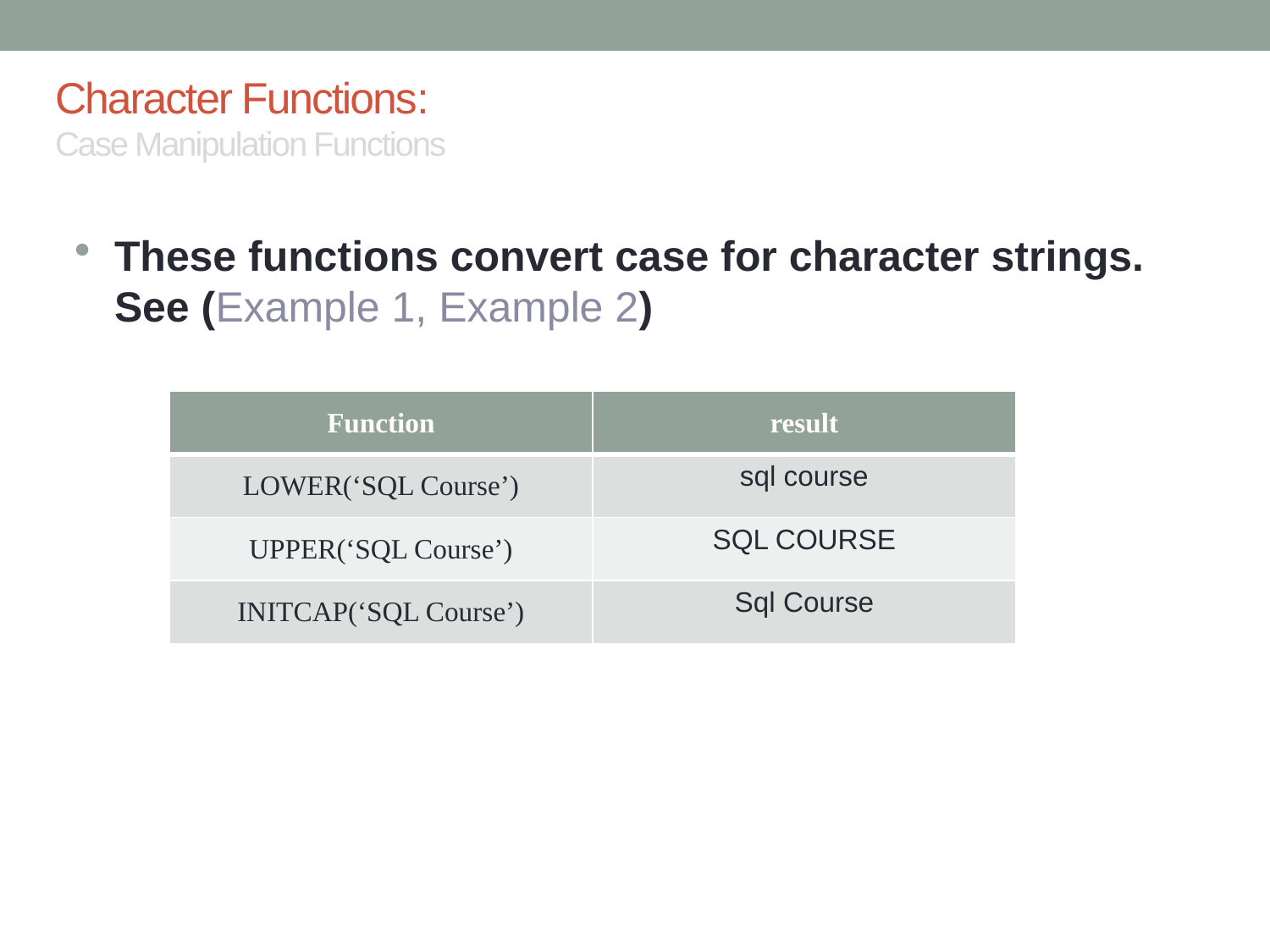

# :Character Functions Case Manipulation Functions
These functions convert case for character strings. See (Example 1, Example 2)

| Function | result |
| --- | --- |
| LOWER(‘SQL Course’) | sql course |
| UPPER(‘SQL Course’) | SQL COURSE |
| INITCAP(‘SQL Course’) | Sql Course |